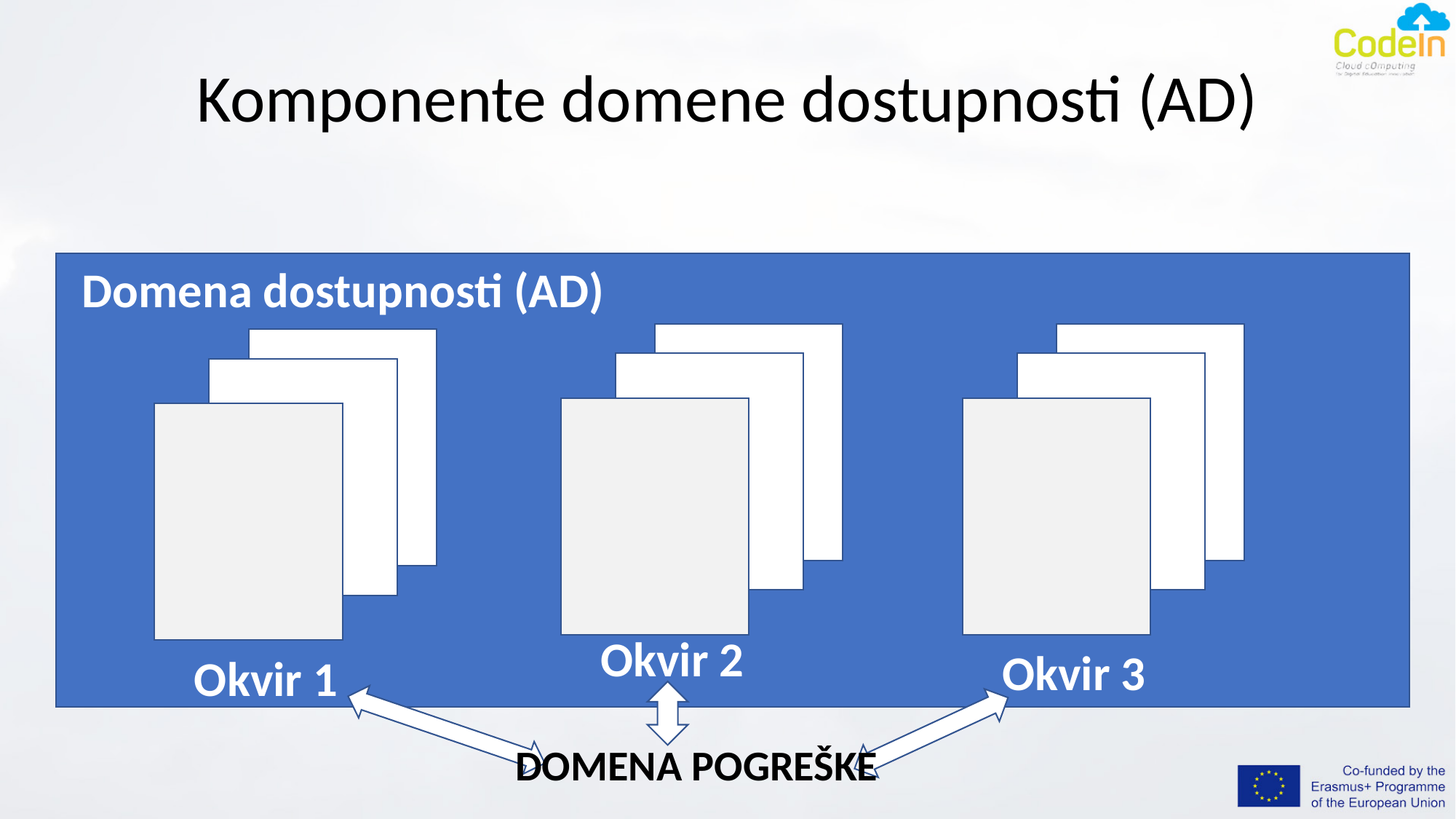

# Komponente domene dostupnosti (AD)

Domena dostupnosti (AD)

Okvir 2

Okvir 3

Okvir 1

DOMENA POGREŠKE